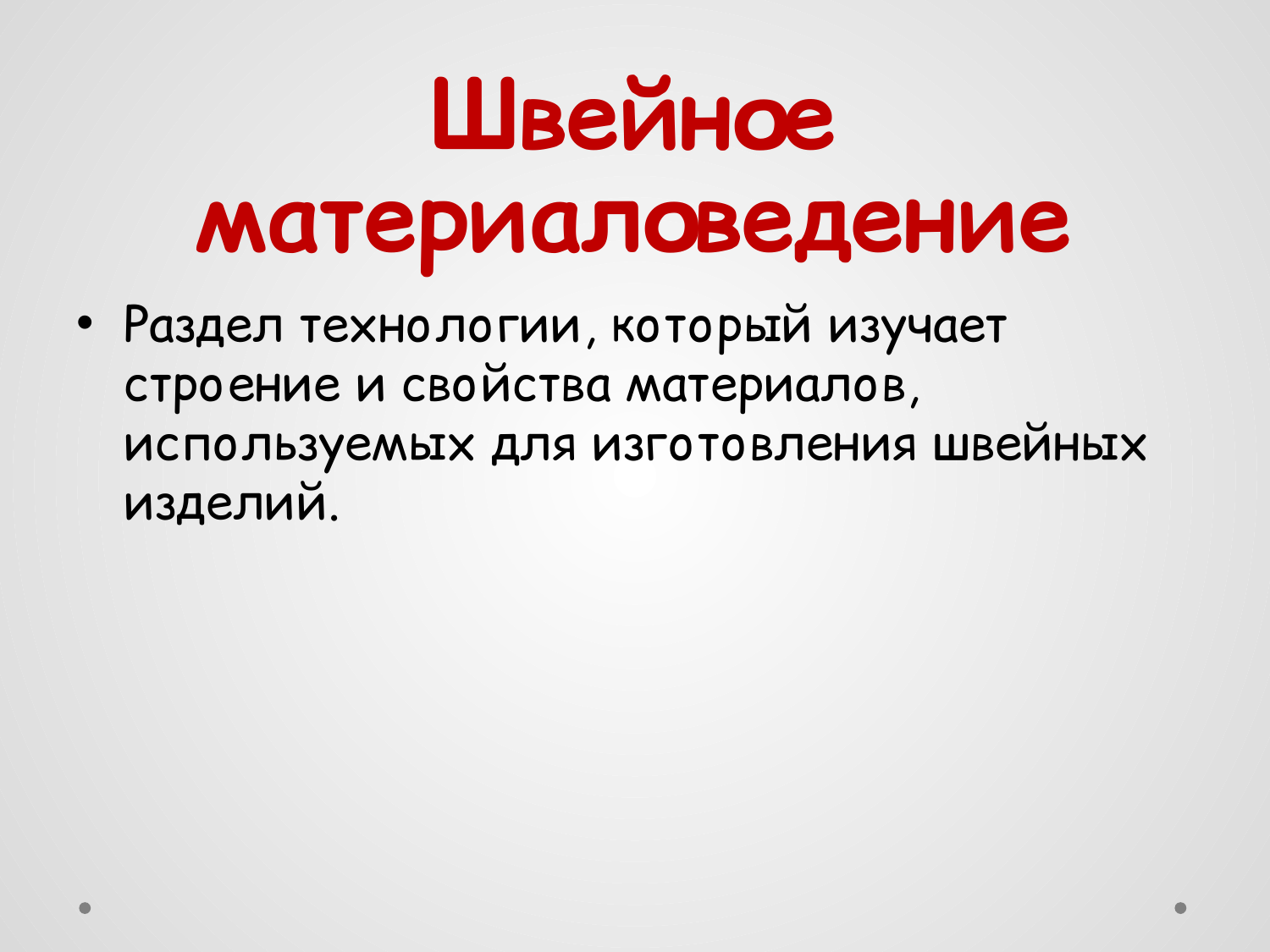

# Швейное материаловедение
Раздел технологии, который изучает строение и свойства материалов, используемых для изготовления швейных изделий.